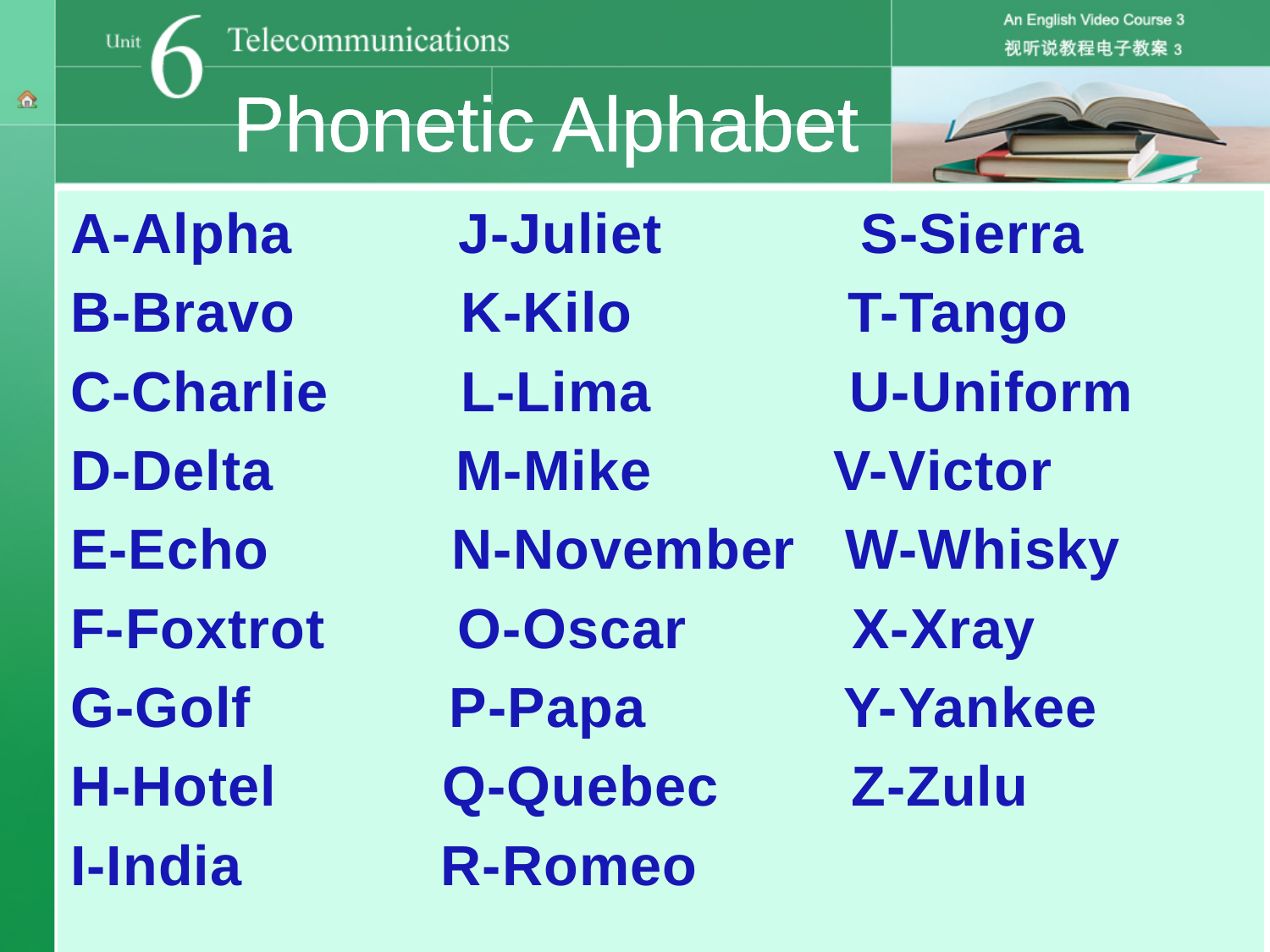

# Phonetic Alphabet
A-Alpha          J-Juliet            S-Sierra
B-Bravo          K-Kilo             T-Tango
C-Charlie        L-Lima            U-Uniform
D-Delta           M-Mike           V-Victor
E-Echo           N-November   W-Whisky
F-Foxtrot        O-Oscar          X-Xray
G-Golf            P-Papa            Y-Yankee
H-Hotel          Q-Quebec        Z-Zulu
I-India            R-Romeo